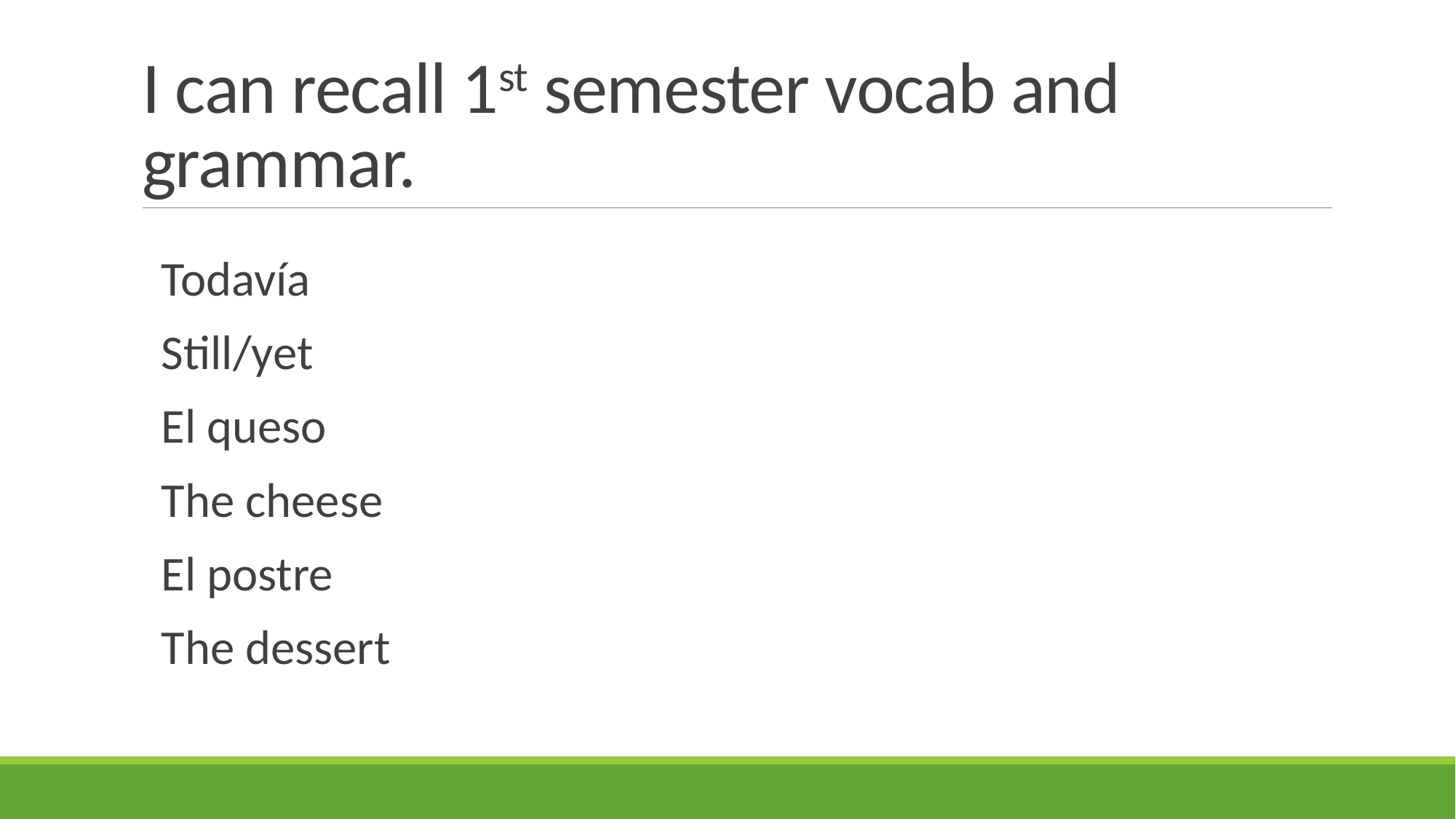

# I can recall 1st semester vocab and grammar.
Todavía
Still/yet
El queso
The cheese
El postre
The dessert